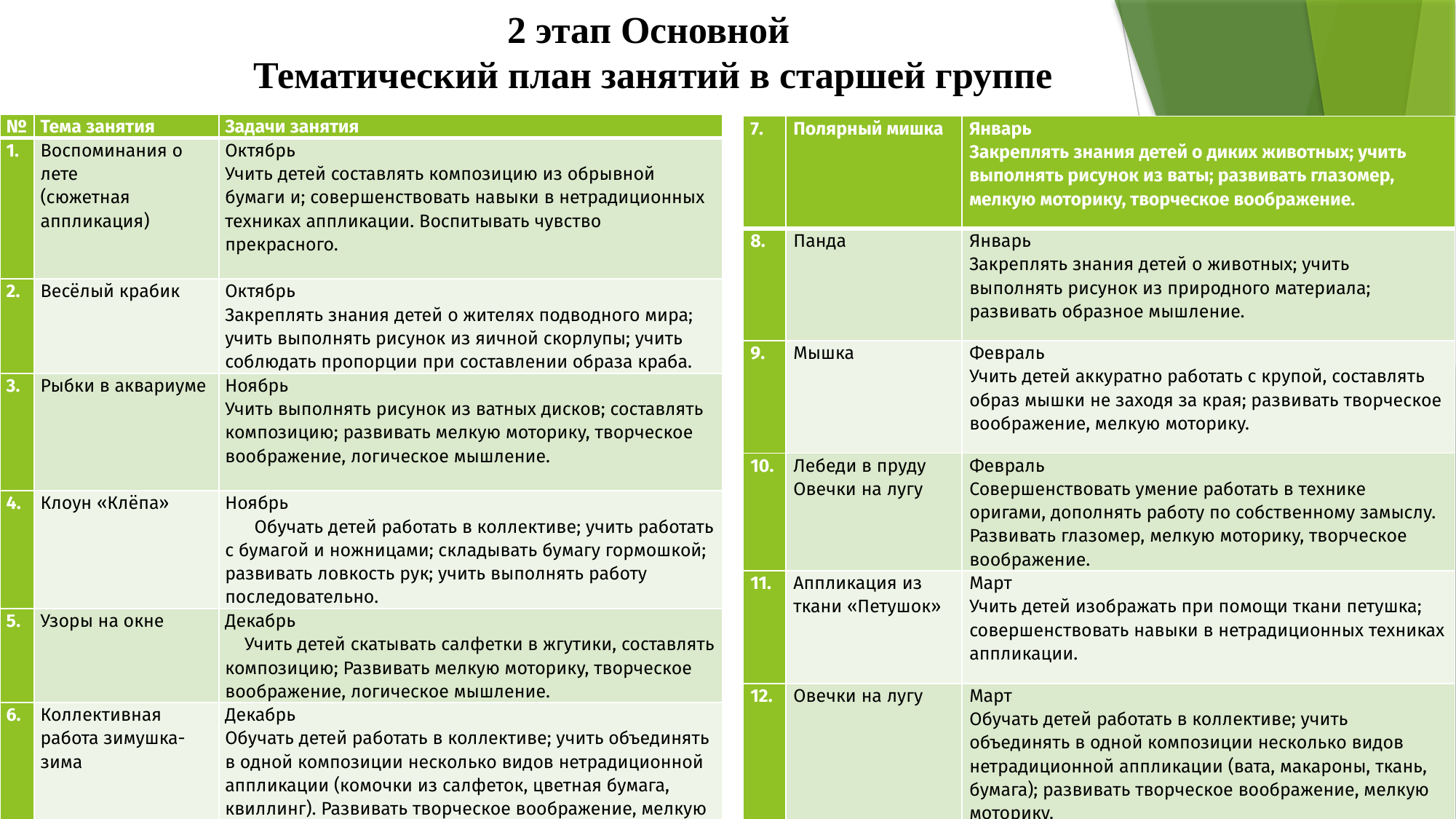

# 2 этап Основной Тематический план занятий в старшей группе
| № | Тема занятия | Задачи занятия |
| --- | --- | --- |
| 1. | Воспоминания о лете (сюжетная аппликация) | Октябрь Учить детей составлять композицию из обрывной бумаги и; совершенствовать навыки в нетрадиционных техниках аппликации. Воспитывать чувство прекрасного. |
| 2. | Весёлый крабик | Октябрь Закреплять знания детей о жителях подводного мира; учить выполнять рисунок из яичной скорлупы; учить соблюдать пропорции при составлении образа краба. |
| 3. | Рыбки в аквариуме | Ноябрь Учить выполнять рисунок из ватных дисков; составлять композицию; развивать мелкую моторику, творческое воображение, логическое мышление. |
| 4. | Клоун «Клёпа» | Ноябрь Обучать детей работать в коллективе; учить работать с бумагой и ножницами; складывать бумагу гормошкой; развивать ловкость рук; учить выполнять работу последовательно. |
| 5. | Узоры на окне | Декабрь Учить детей скатывать салфетки в жгутики, составлять композицию; Развивать мелкую моторику, творческое воображение, логическое мышление. |
| 6. | Коллективная работа зимушка-зима | Декабрь Обучать детей работать в коллективе; учить объединять в одной композиции несколько видов нетрадиционной аппликации (комочки из салфеток, цветная бумага, квиллинг). Развивать творческое воображение, мелкую моторику. |
| 7. | Полярный мишка | Январь Закреплять знания детей о диких животных; учить выполнять рисунок из ваты; развивать глазомер, мелкую моторику, творческое воображение. |
| --- | --- | --- |
| 8. | Панда | Январь Закреплять знания детей о животных; учить выполнять рисунок из природного материала; развивать образное мышление. |
| 9. | Мышка | Февраль Учить детей аккуратно работать с крупой, составлять образ мышки не заходя за края; развивать творческое воображение, мелкую моторику. |
| 10. | Лебеди в пруду Овечки на лугу | Февраль Совершенствовать умение работать в технике оригами, дополнять работу по собственному замыслу. Развивать глазомер, мелкую моторику, творческое воображение. |
| 11. | Аппликация из ткани «Петушок» | Март Учить детей изображать при помощи ткани петушка; совершенствовать навыки в нетрадиционных техниках аппликации. |
| 12. | Овечки на лугу | Март Обучать детей работать в коллективе; учить объединять в одной композиции несколько видов нетрадиционной аппликации (вата, макароны, ткань, бумага); развивать творческое воображение, мелкую моторику. |